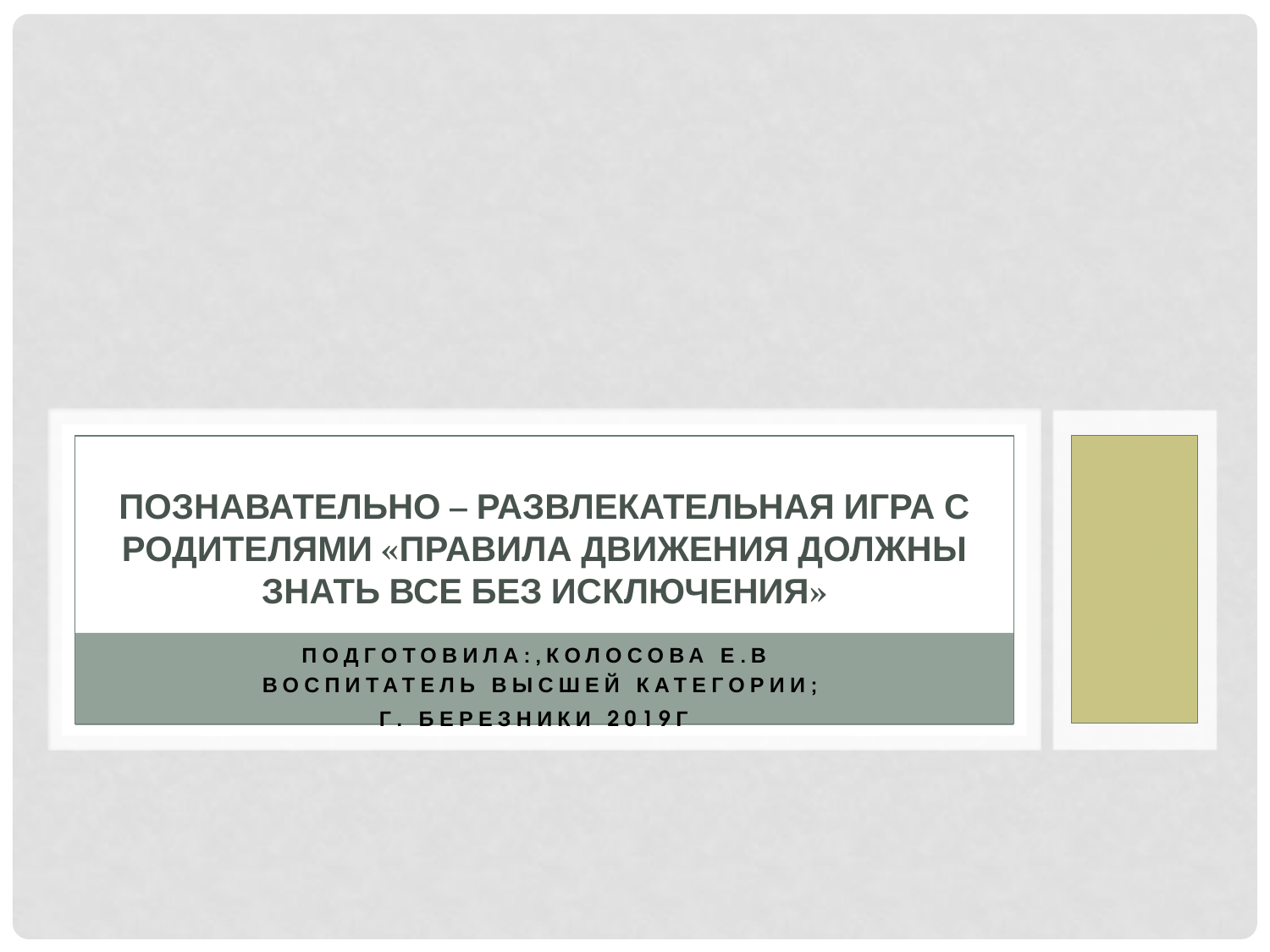

# Познавательно – развлекательная игра с родителями «Правила движения должны знать все без исключения»
Подготовила:,Колосова Е.В
воспитатель высшей категории;
г. Березники 2019г